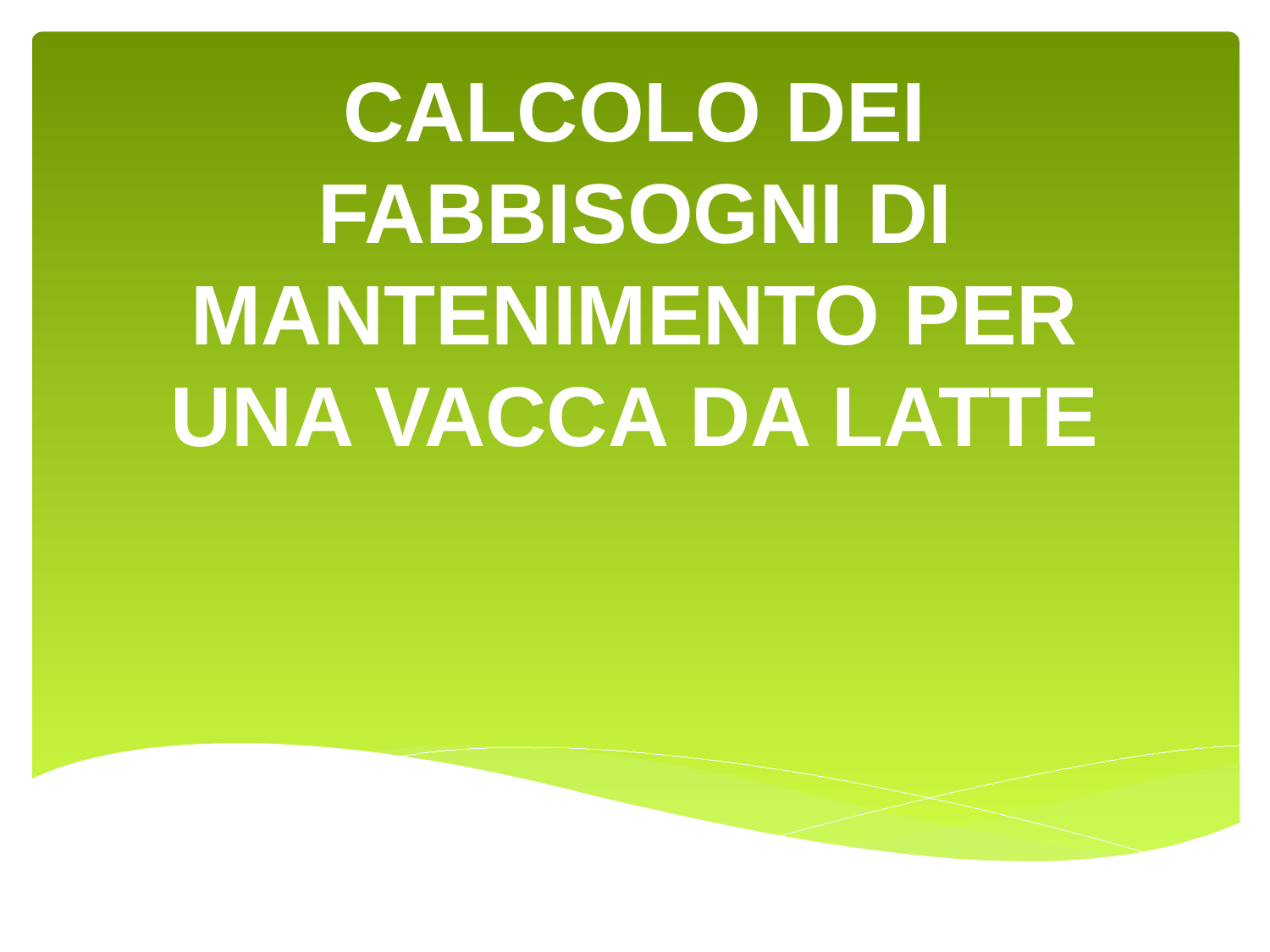

# CALCOLO DEI FABBISOGNI DI MANTENIMENTO PER UNA VACCA DA LATTE